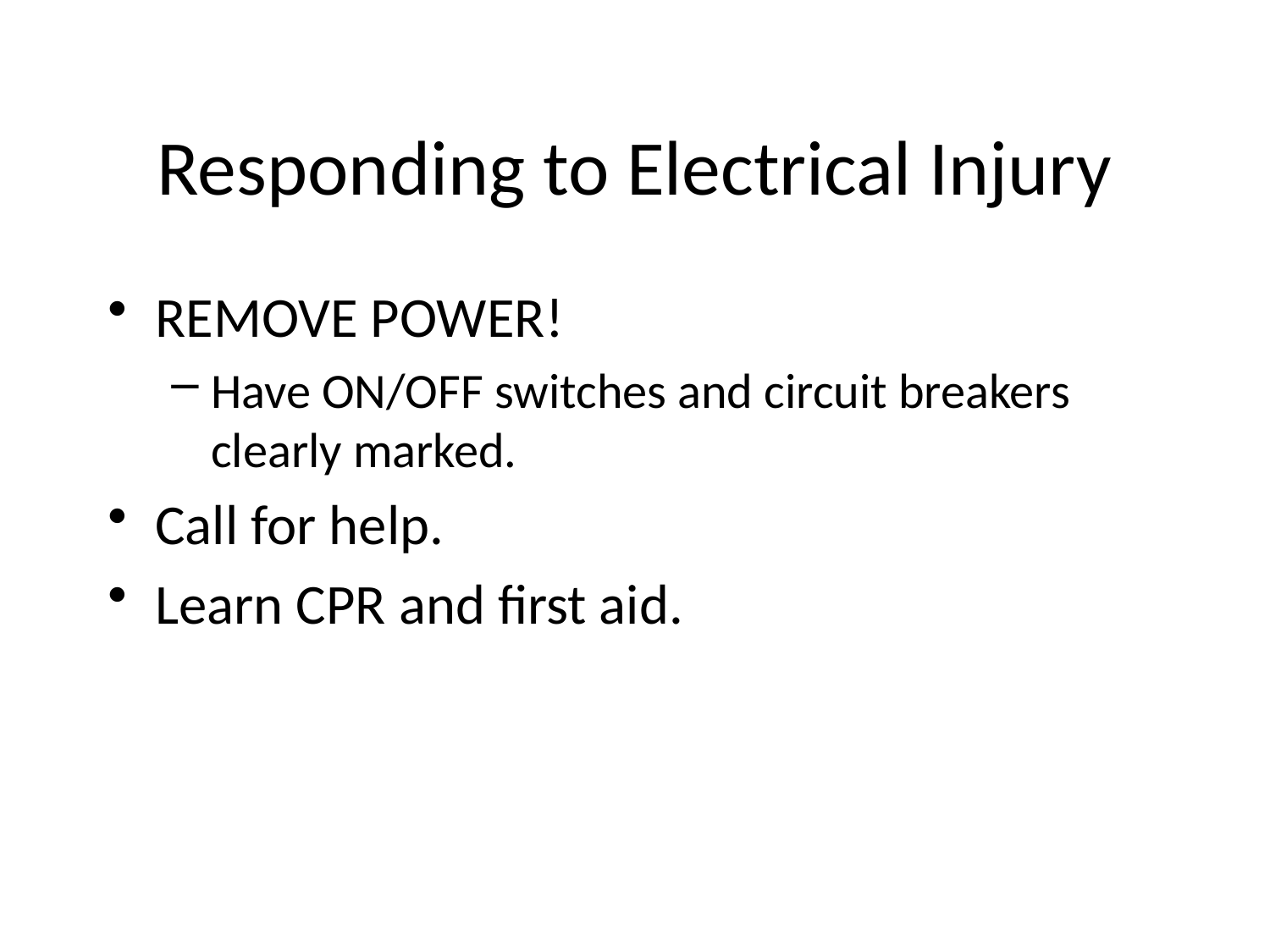

Responding to Electrical Injury
REMOVE POWER!
Have ON/OFF switches and circuit breakers clearly marked.
Call for help.
Learn CPR and first aid.